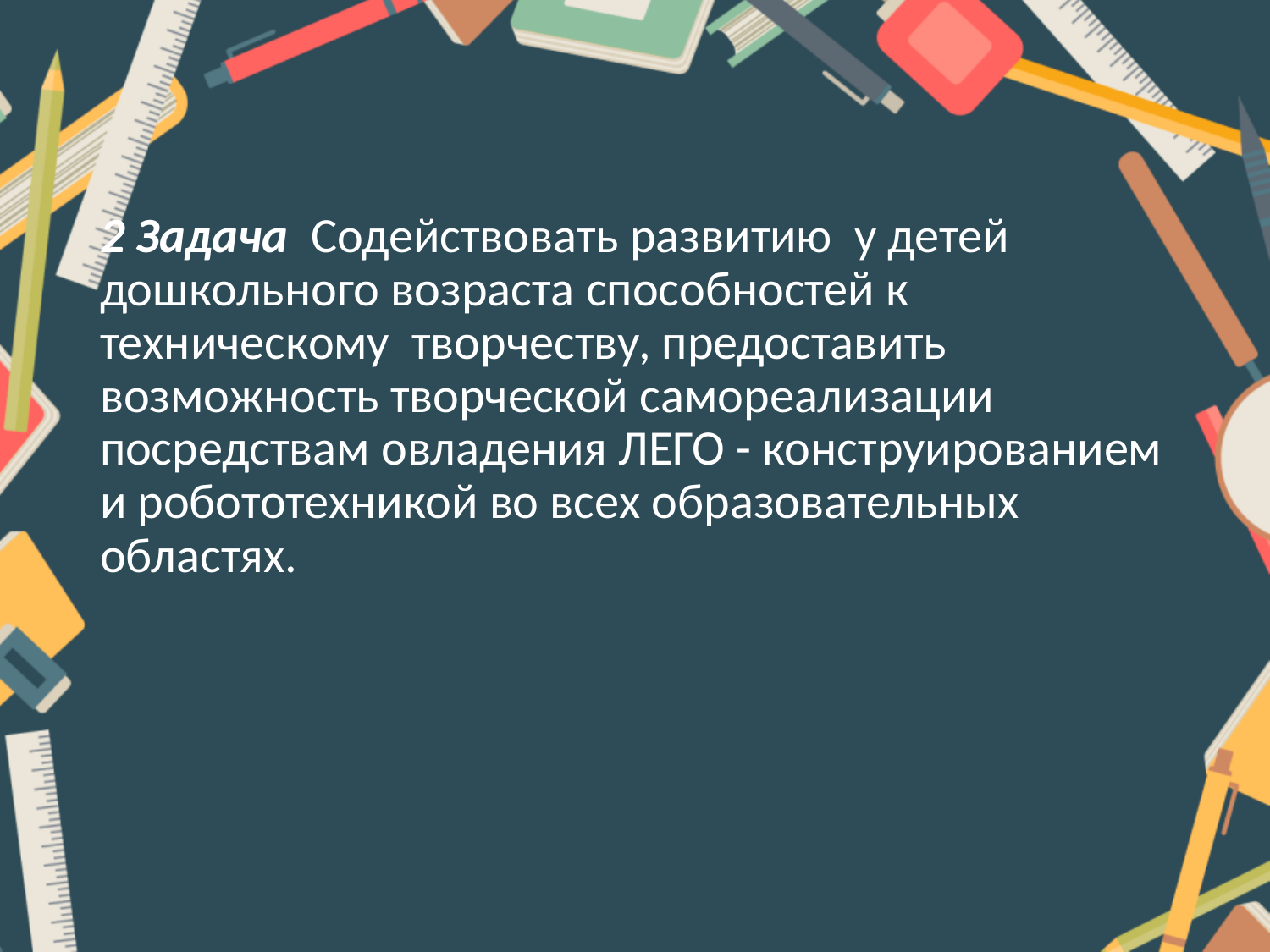

#
2 Задача  Содействовать развитию  у детей дошкольного возраста способностей к техническому  творчеству, предоставить возможность творческой самореализации посредствам овладения ЛЕГО - конструированием и робототехникой во всех образовательных областях.